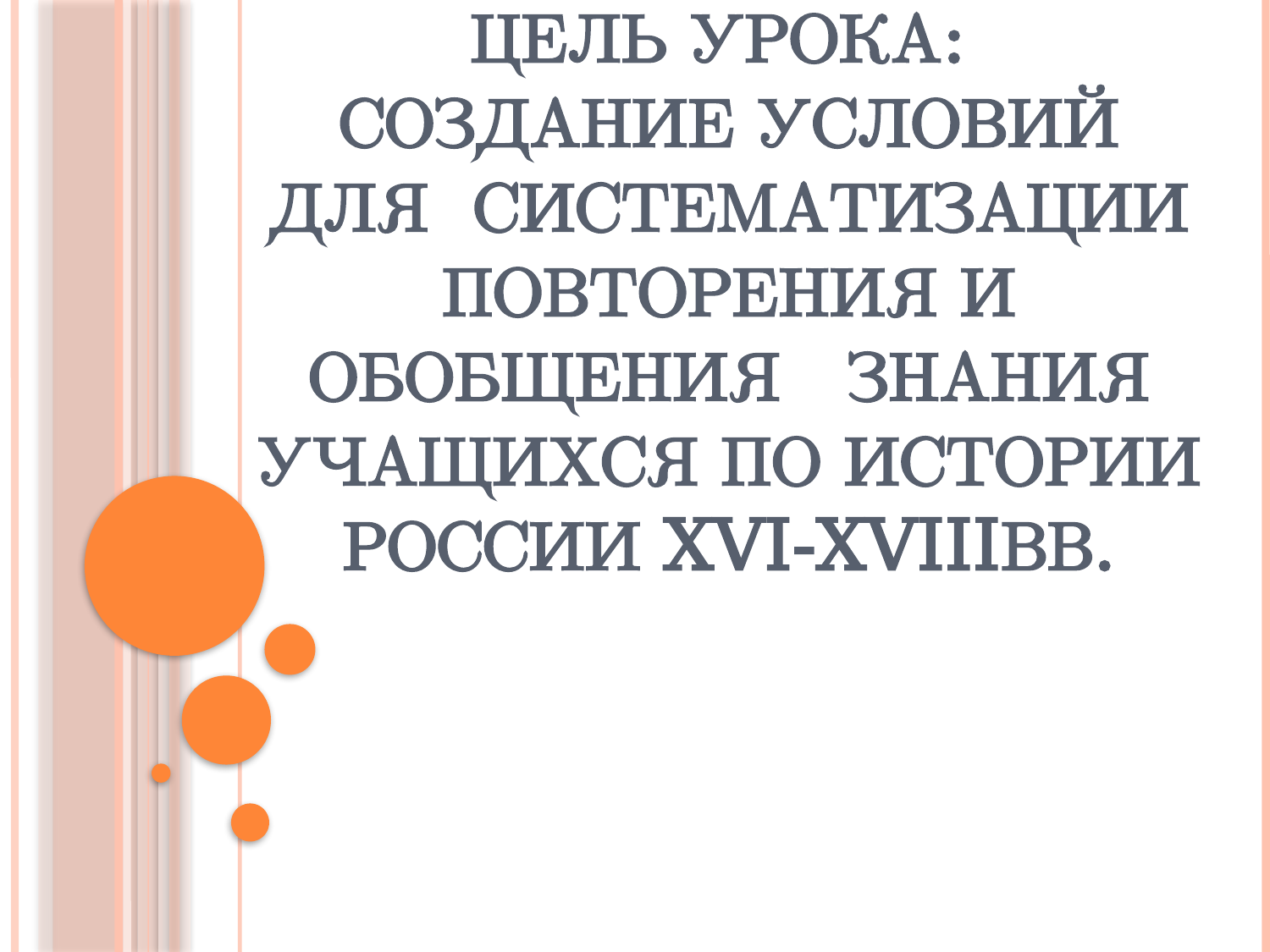

# Цель урока: создание условий для  систематизации повторения и обобщения   знания учащихся по истории России XVI-XVIIIвв.